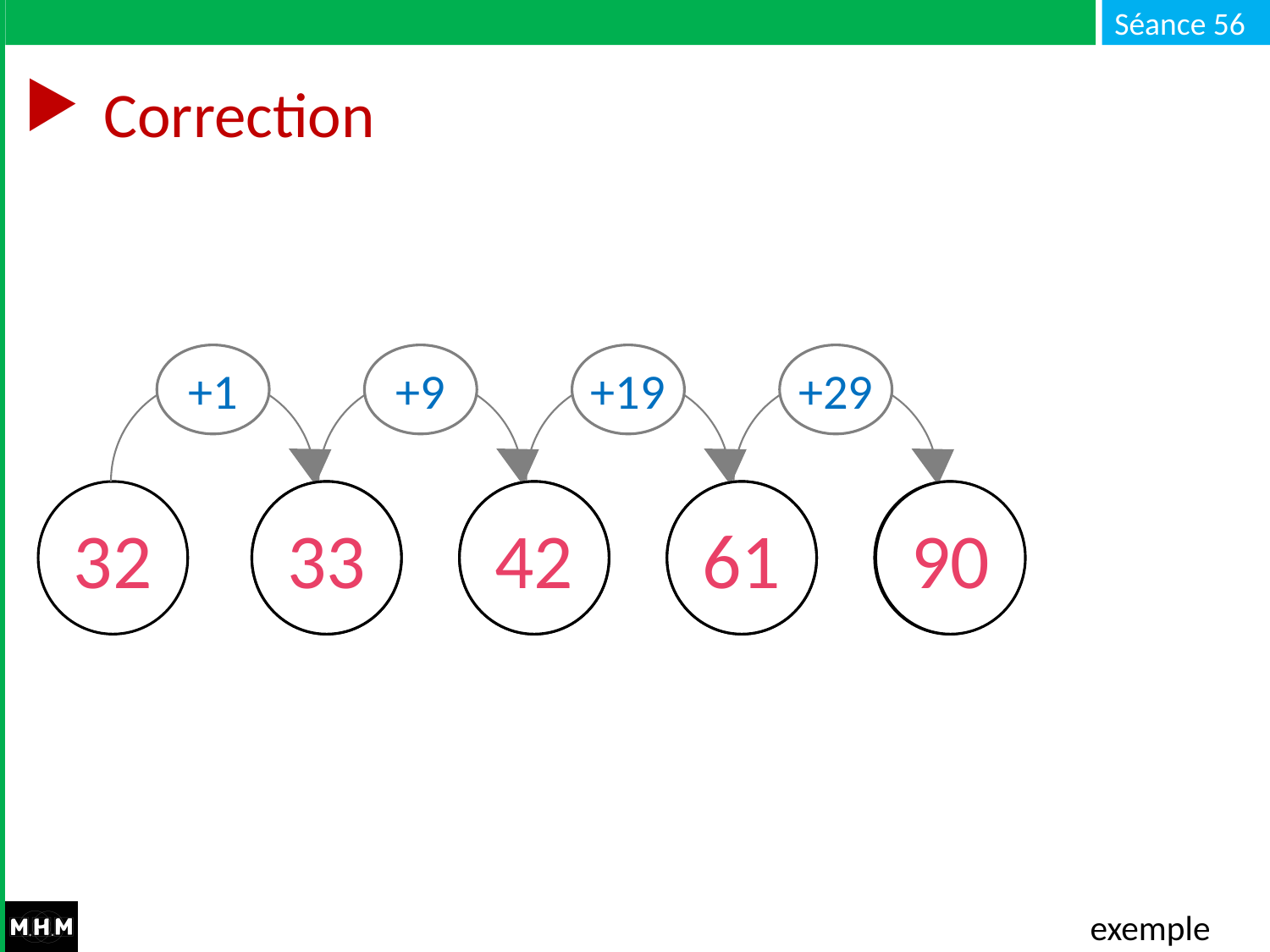

# Correction
+1
+9
+19
+29

32
…
…
…
…
61
90
33
42
exemple